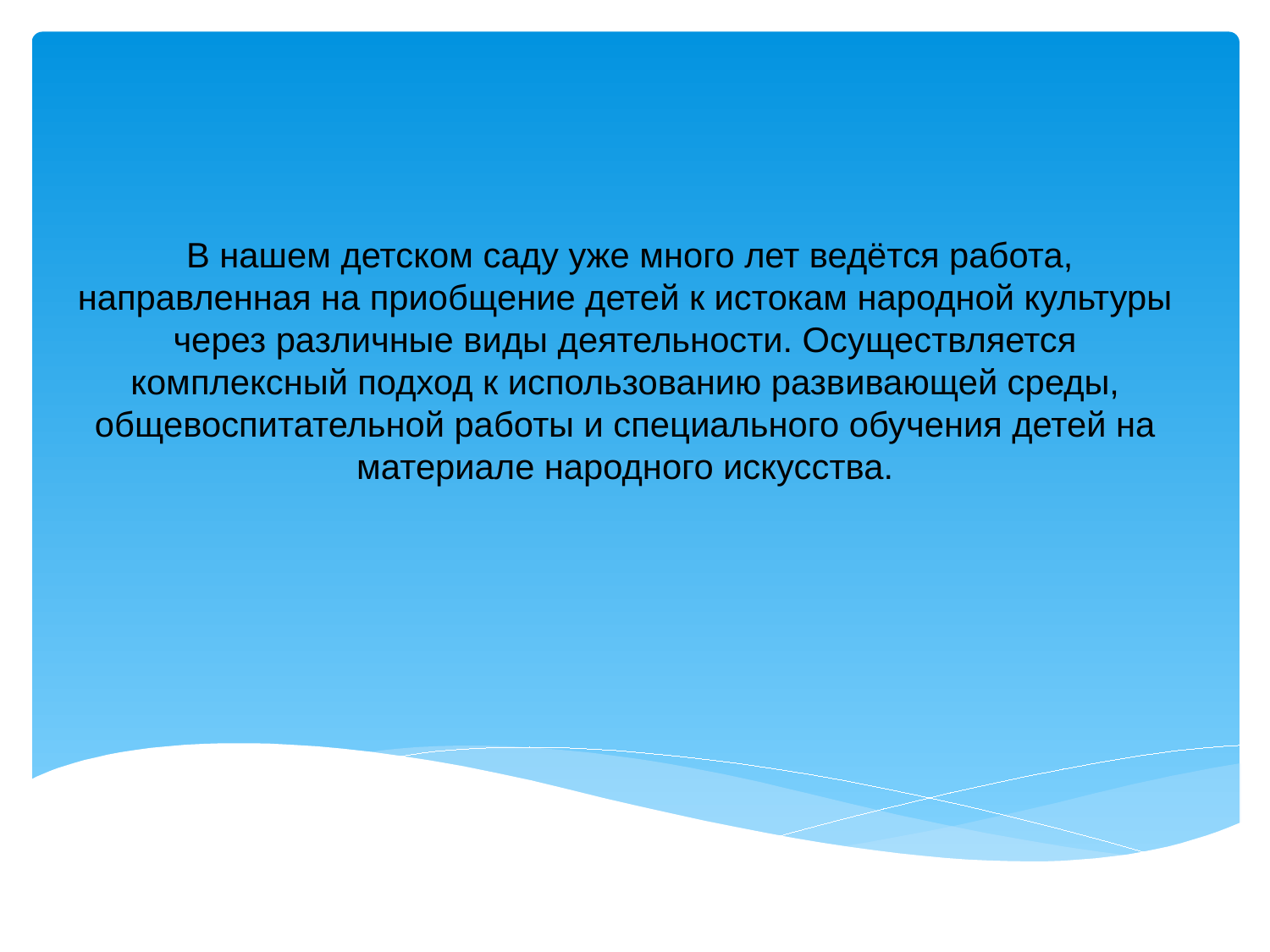

В нашем детском саду уже много лет ведётся работа, направленная на приобщение детей к истокам народной культуры через различные виды деятельности. Осуществляется комплексный подход к использованию развивающей среды, общевоспитательной работы и специального обучения детей на материале народного искусства.